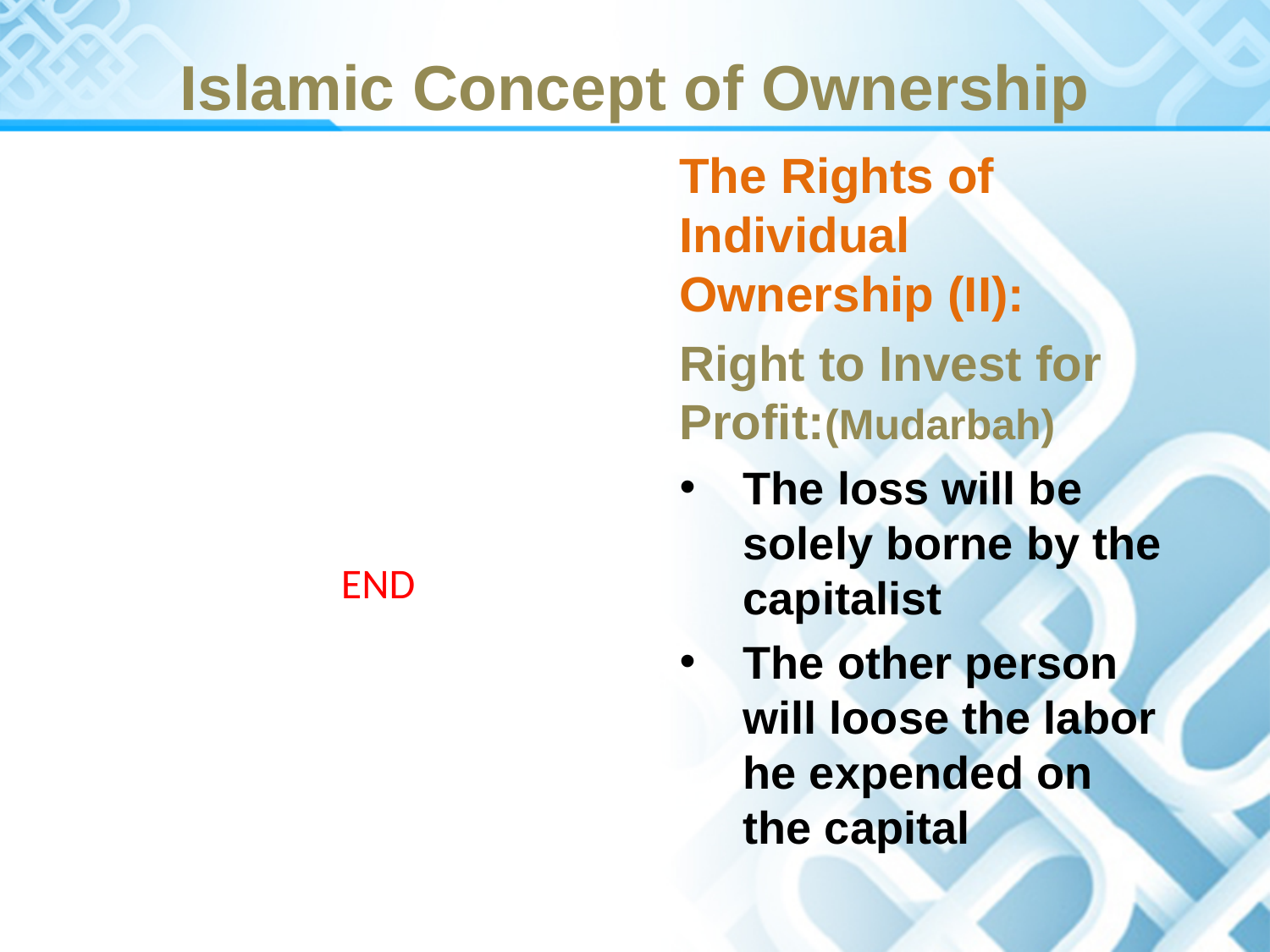

Islamic Concept of Ownership
The Rights of Individual Ownership (II):
Right to Invest for Profit:(Mudarbah)
The loss will be solely borne by the capitalist
The other person will loose the labor he expended on the capital
END